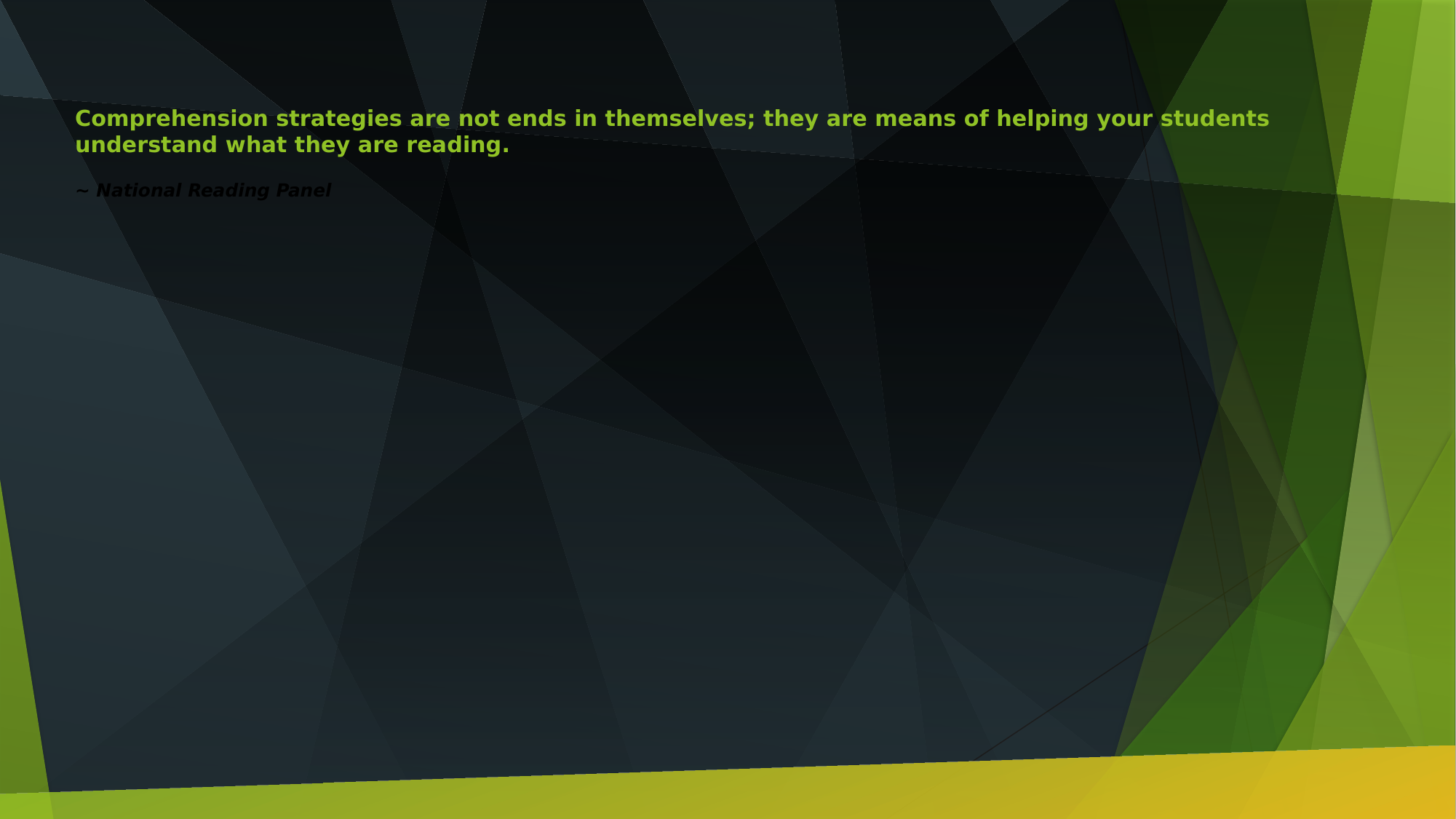

# Comprehension strategies are not ends in themselves; they are means of helping your students understand what they are reading. ~ National Reading Panel